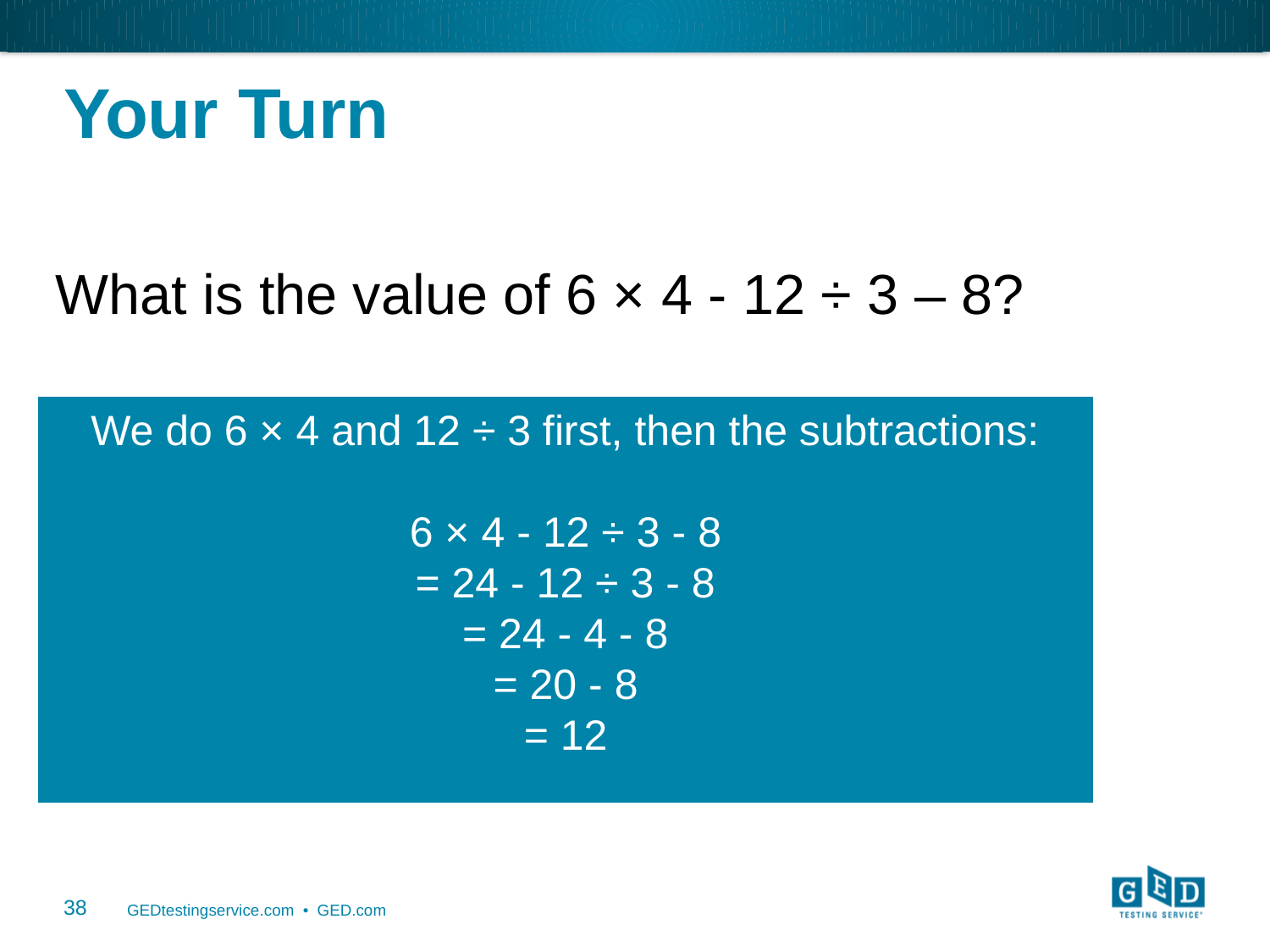

# Your Turn
What is the value of 6 × 4 - 12 ÷ 3 – 8?
We do 6 × 4 and 12 ÷ 3 first, then the subtractions:
6 × 4 - 12 ÷ 3 - 8
= 24 - 12 ÷ 3 - 8
= 24 - 4 - 8
= 20 - 8
= 12

38